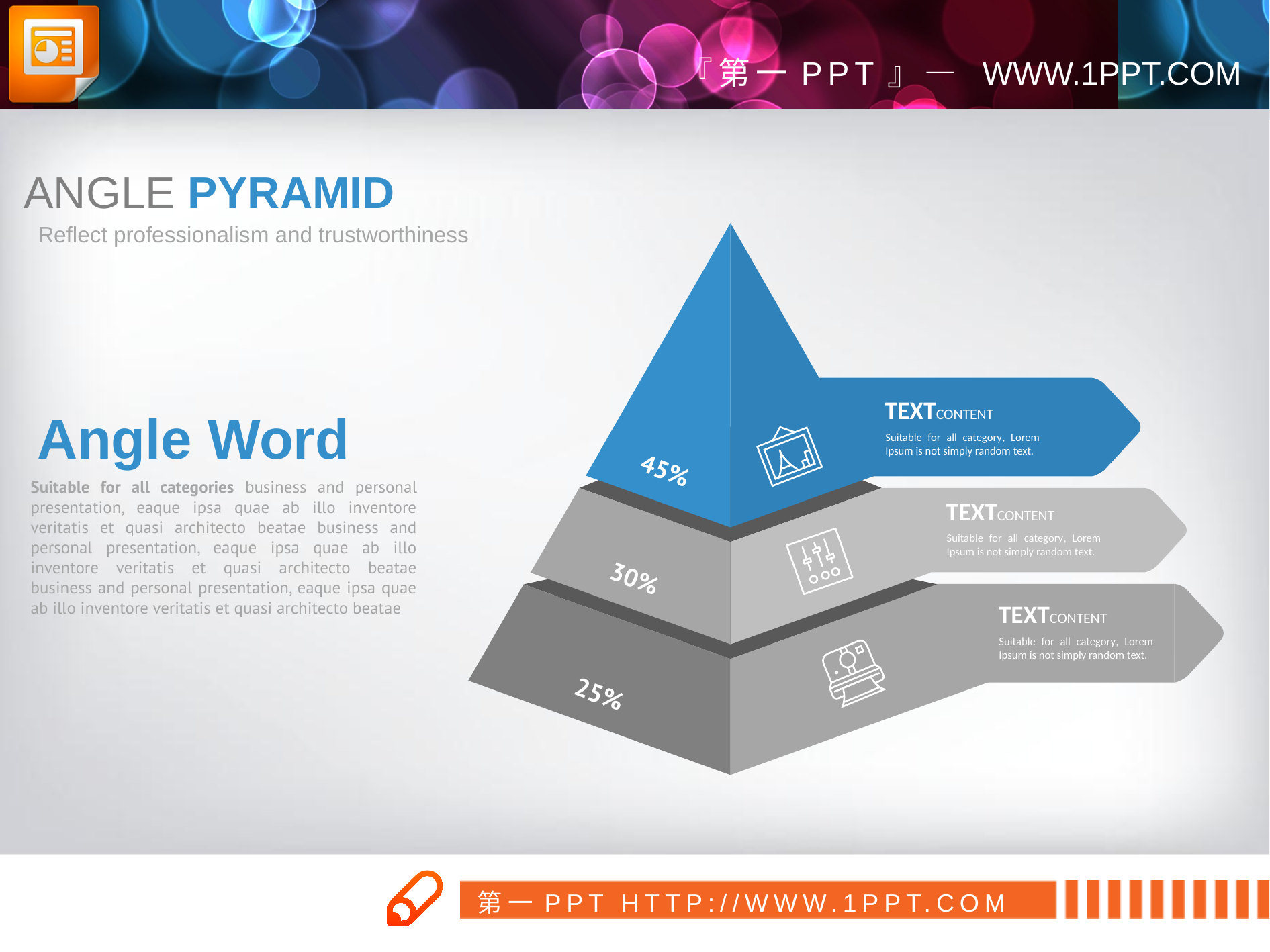

ANGLE PYRAMID
Reflect professionalism and trustworthiness

TEXTCONTENT
Angle Word
Suitable for all category, Lorem Ipsum is not simply random text.

45%
Suitable for all categories business and personal presentation, eaque ipsa quae ab illo inventore veritatis et quasi architecto beatae business and personal presentation, eaque ipsa quae ab illo inventore veritatis et quasi architecto beatae business and personal presentation, eaque ipsa quae ab illo inventore veritatis et quasi architecto beatae

TEXTCONTENT
Suitable for all category, Lorem Ipsum is not simply random text.

30%

TEXTCONTENT
Suitable for all category, Lorem Ipsum is not simply random text.

25%